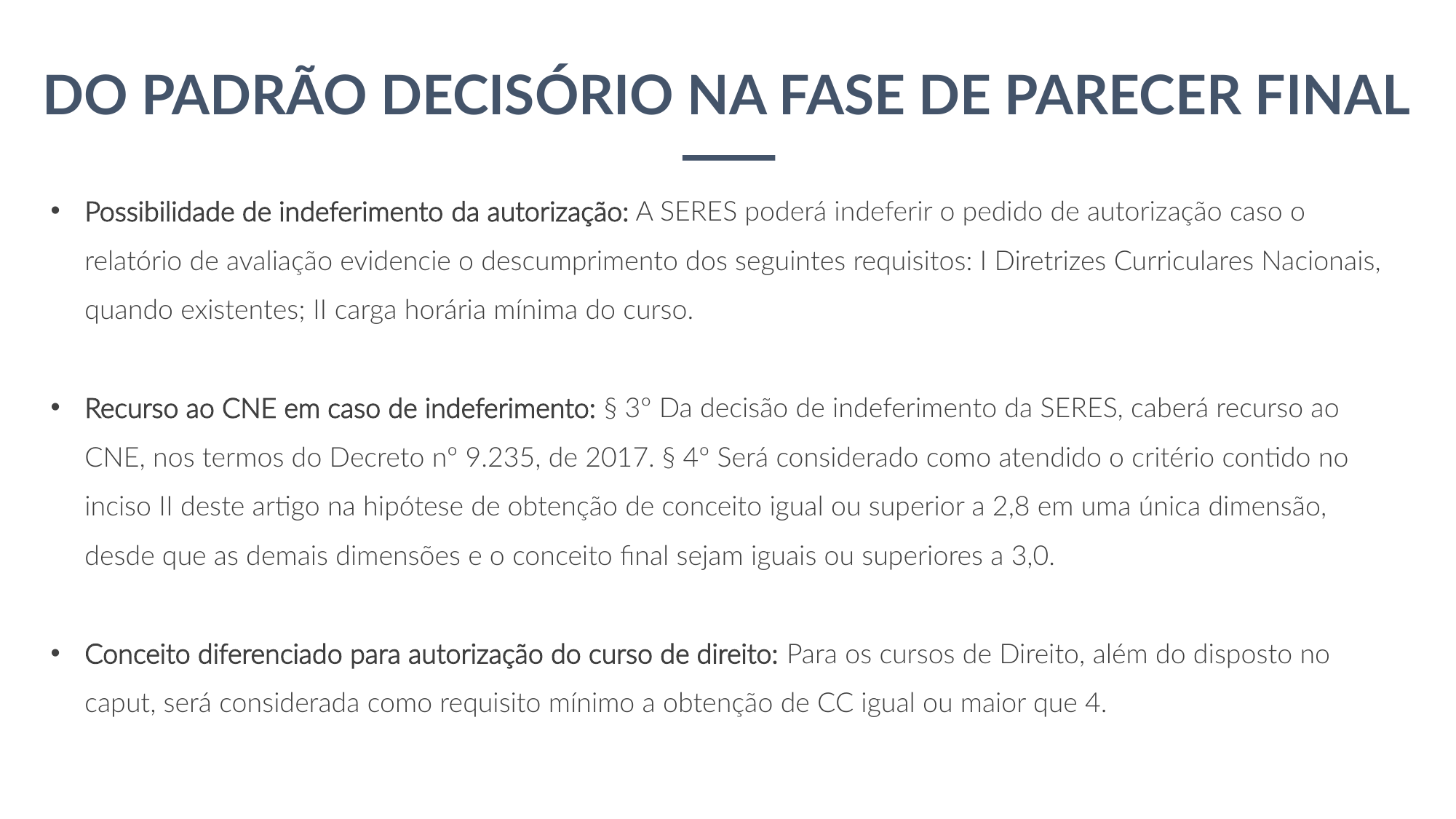

DO PADRÃO DECISÓRIO NA FASE DE PARECER FINAL

Possibilidade de indeferimento da autorização: A SERES poderá indeferir o pedido de autorização caso o relatório de avaliação evidencie o descumprimento dos seguintes requisitos: I Diretrizes Curriculares Nacionais, quando existentes; II carga horária mínima do curso.

Recurso ao CNE em caso de indeferimento: § 3º Da decisão de indeferimento da SERES, caberá recurso ao CNE, nos termos do Decreto nº 9.235, de 2017. § 4º Será considerado como atendido o critério contido no inciso II deste artigo na hipótese de obtenção de conceito igual ou superior a 2,8 em uma única dimensão, desde que as demais dimensões e o conceito final sejam iguais ou superiores a 3,0.

Conceito diferenciado para autorização do curso de direito: Para os cursos de Direito, além do disposto no caput, será considerada como requisito mínimo a obtenção de CC igual ou maior que 4.